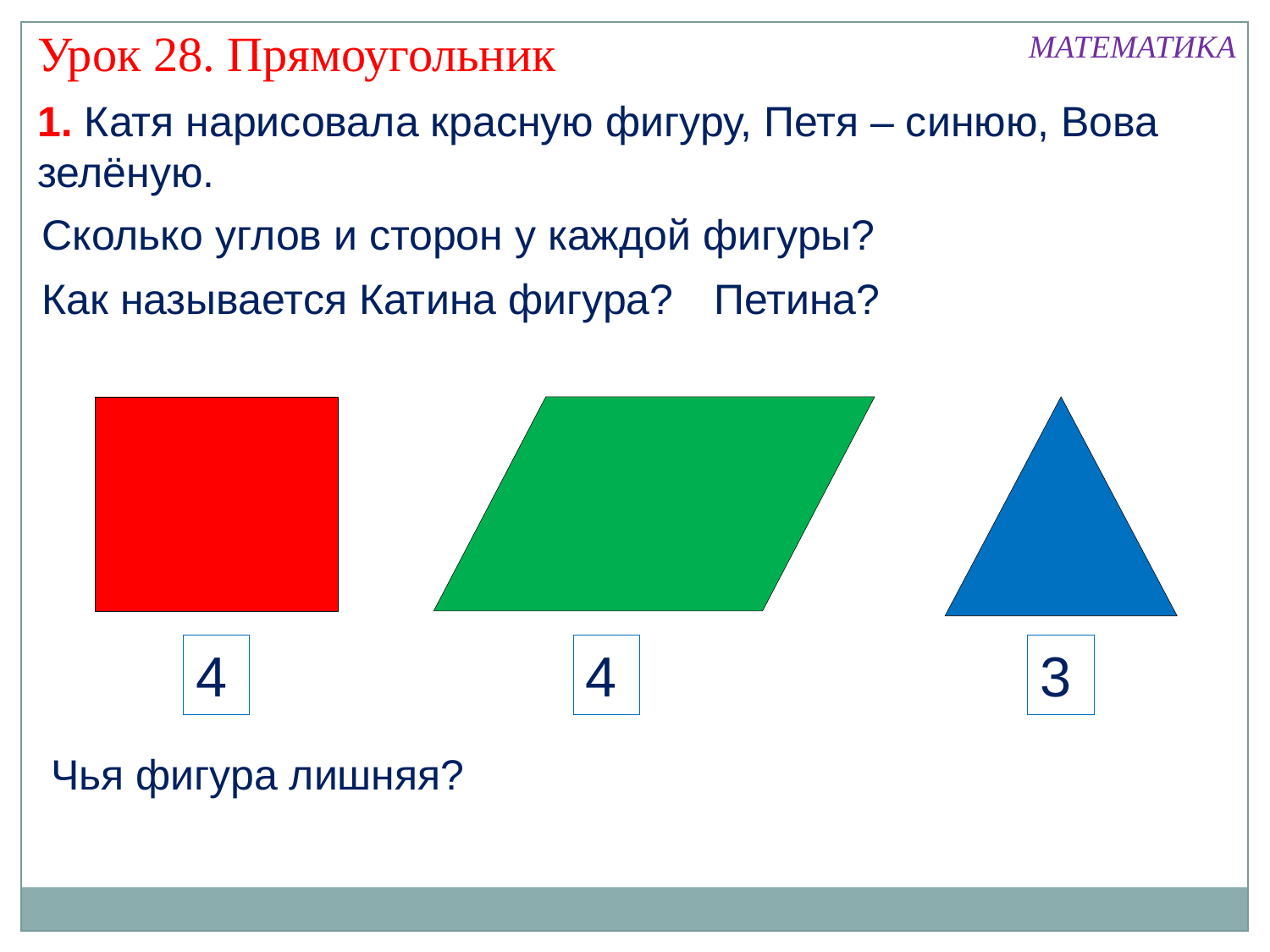

Урок 28. Прямоугольник
МАТЕМАТИКА
1. Катя нарисовала красную фигуру, Петя – синюю, Вова зелёную.
Сколько углов и сторон у каждой фигуры?
Петина?
Как называется Катина фигура?

4
4
3
Чья фигура лишняя?